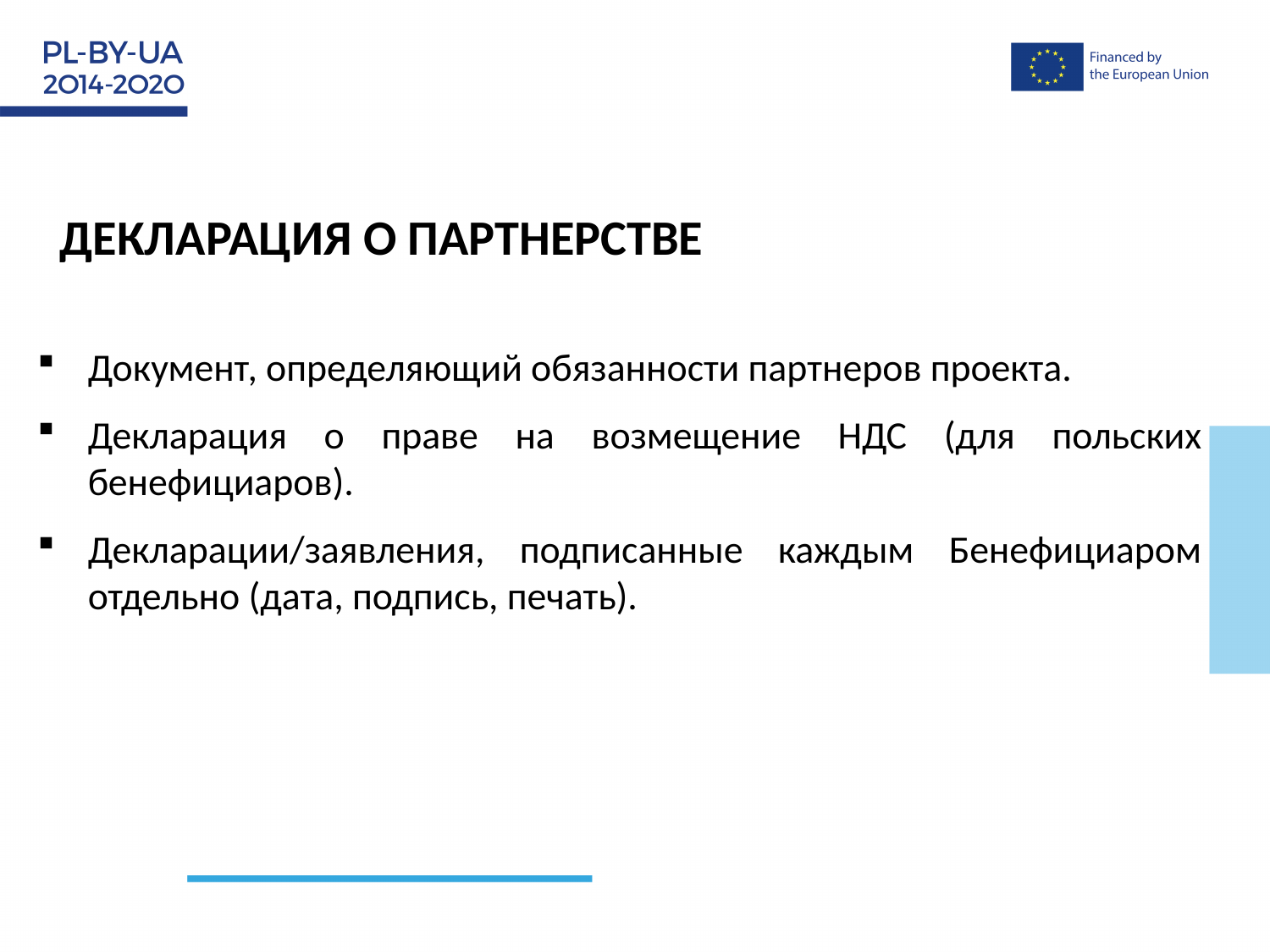

ДЕКЛАРАЦИЯ О ПАРТНЕРСТВЕ

Документ, определяющий обязанности партнеров проекта.
Декларация о праве на возмещение НДС (для польских бенефициаров).
Декларации/заявления, подписанные каждым Бенефициаром отдельно (дата, подпись, печать).